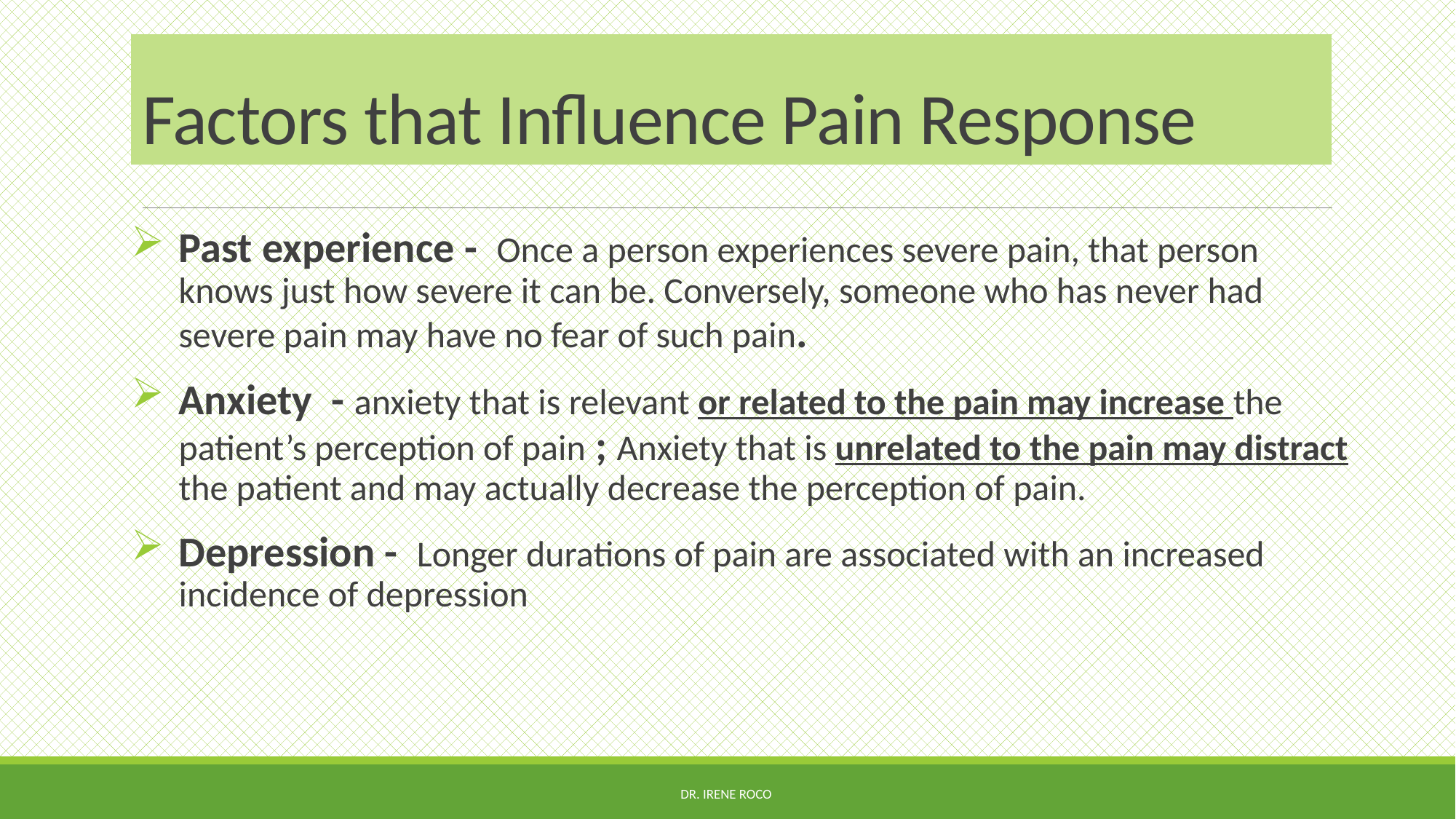

# Factors that Influence Pain Response
Past experience -  Once a person experiences severe pain, that person knows just how severe it can be. Conversely, someone who has never had severe pain may have no fear of such pain.
Anxiety  - anxiety that is relevant or related to the pain may increase the patient’s perception of pain ; Anxiety that is unrelated to the pain may distract the patient and may actually decrease the perception of pain.
Depression -  Longer durations of pain are associated with an increased incidence of depression
Dr. Irene Roco